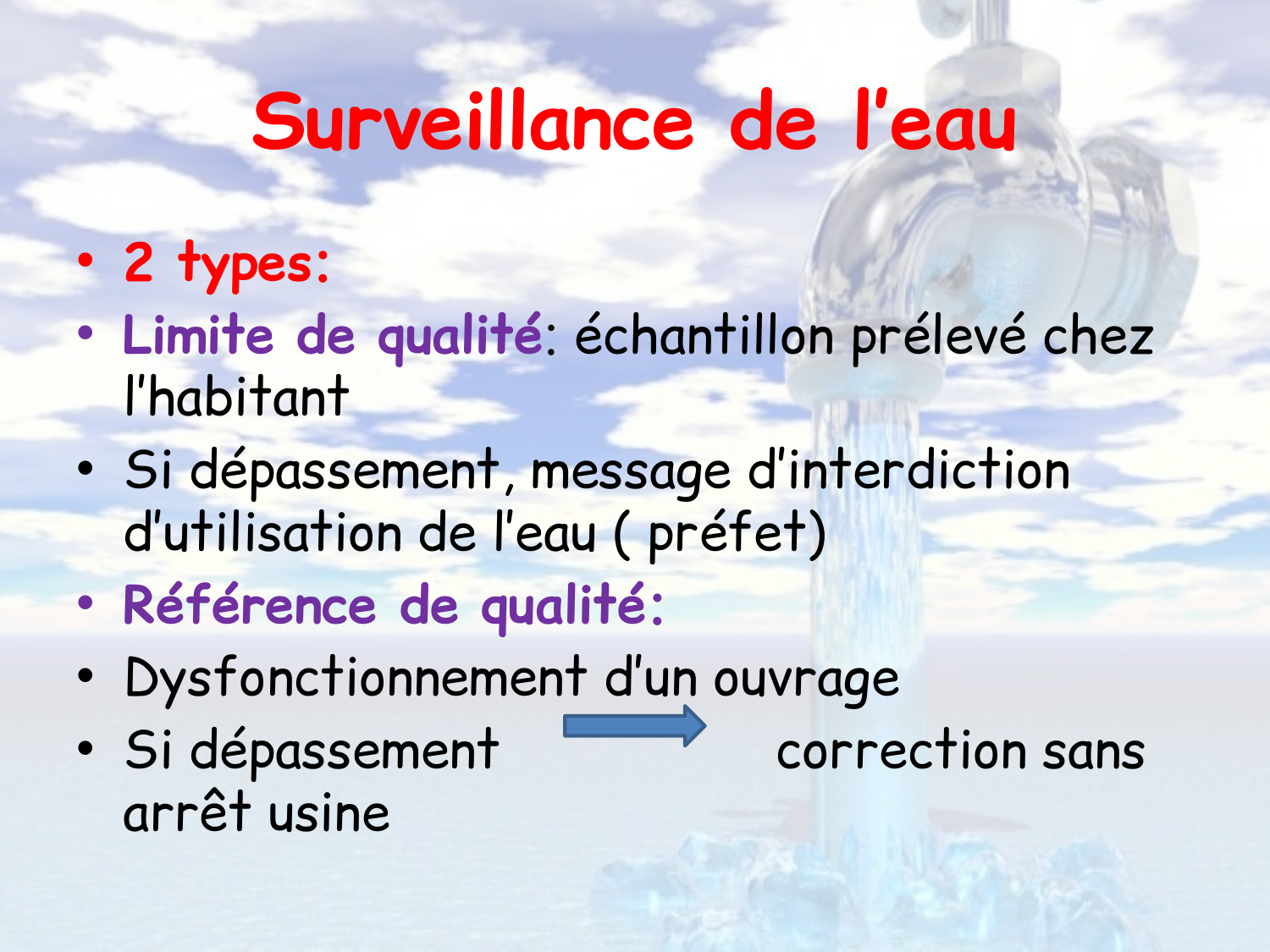

# Surveillance de l’eau
2 types:
Limite de qualité: échantillon prélevé chez l’habitant
Si dépassement, message d’interdiction d’utilisation de l’eau ( préfet)
Référence de qualité:
Dysfonctionnement d’un ouvrage
Si dépassement  	            correction sans arrêt usine